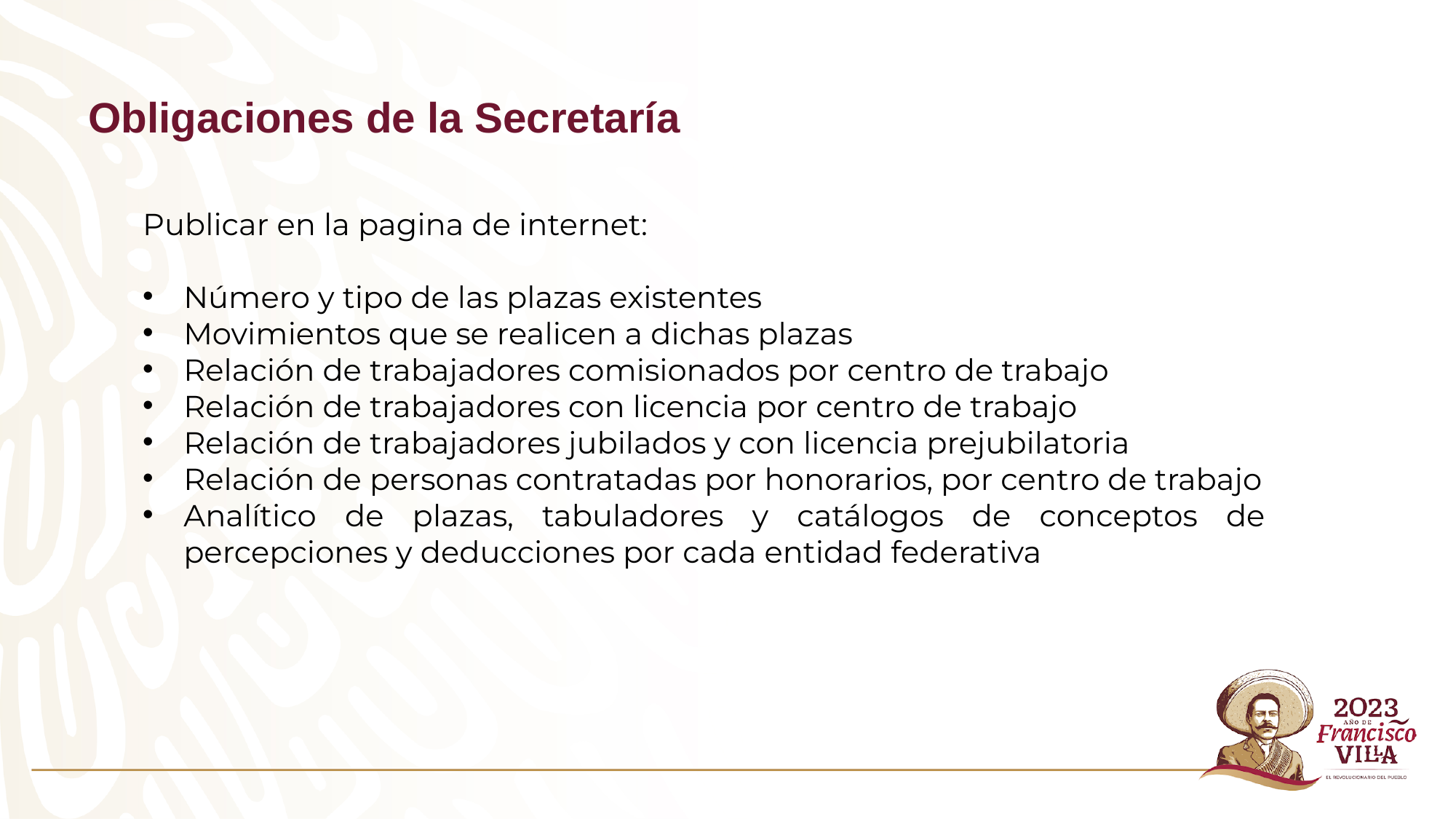

# Obligaciones de la Secretaría
Publicar en la pagina de internet:

Número y tipo de las plazas existentes
Movimientos que se realicen a dichas plazas
Relación de trabajadores comisionados por centro de trabajo
Relación de trabajadores con licencia por centro de trabajo
Relación de trabajadores jubilados y con licencia prejubilatoria
Relación de personas contratadas por honorarios, por centro de trabajo
Analítico de plazas, tabuladores y catálogos de conceptos de percepciones y deducciones por cada entidad federativa